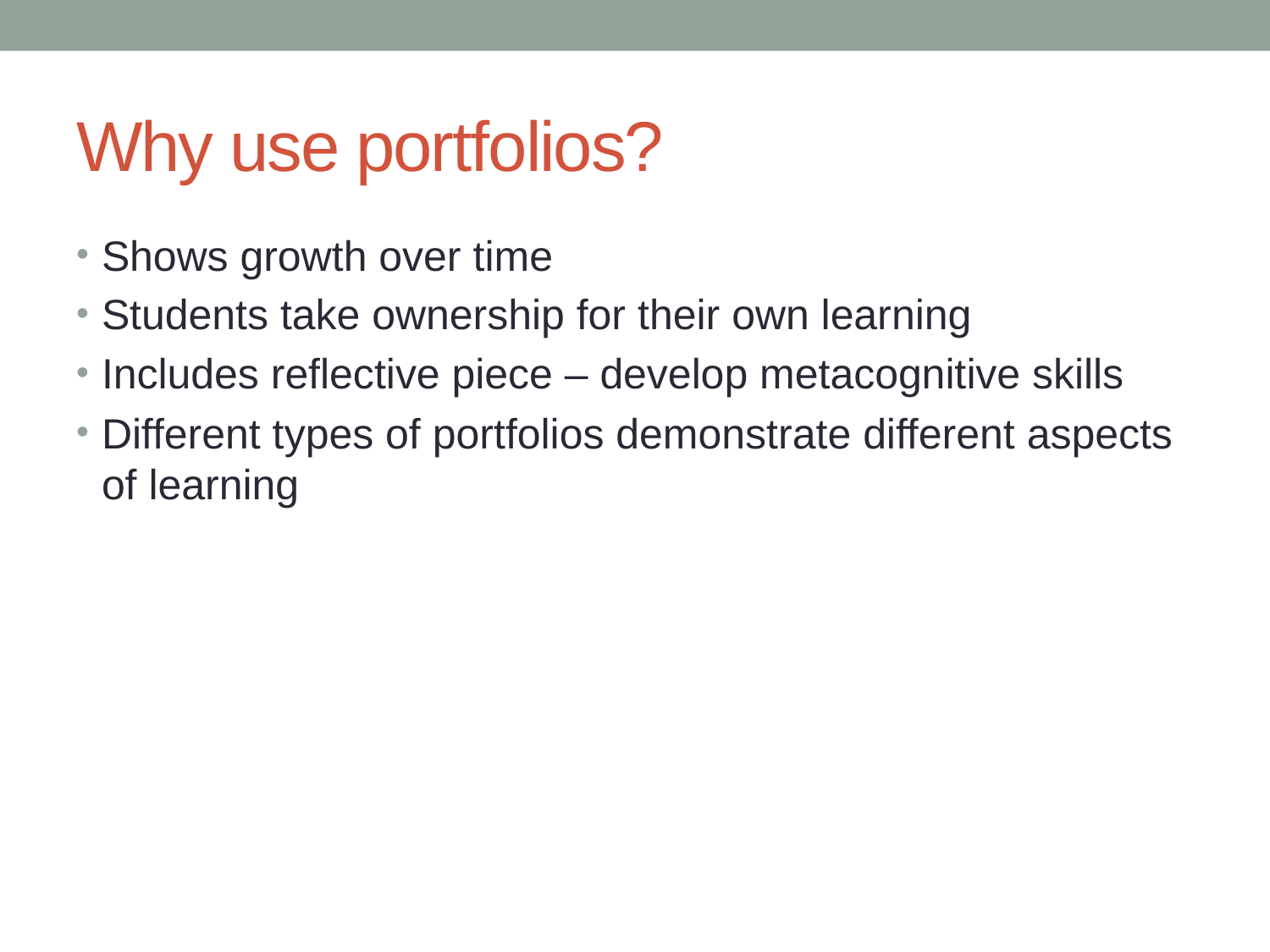

# Why use portfolios?
Shows growth over time
Students take ownership for their own learning
Includes reflective piece – develop metacognitive skills
Different types of portfolios demonstrate different aspects of learning